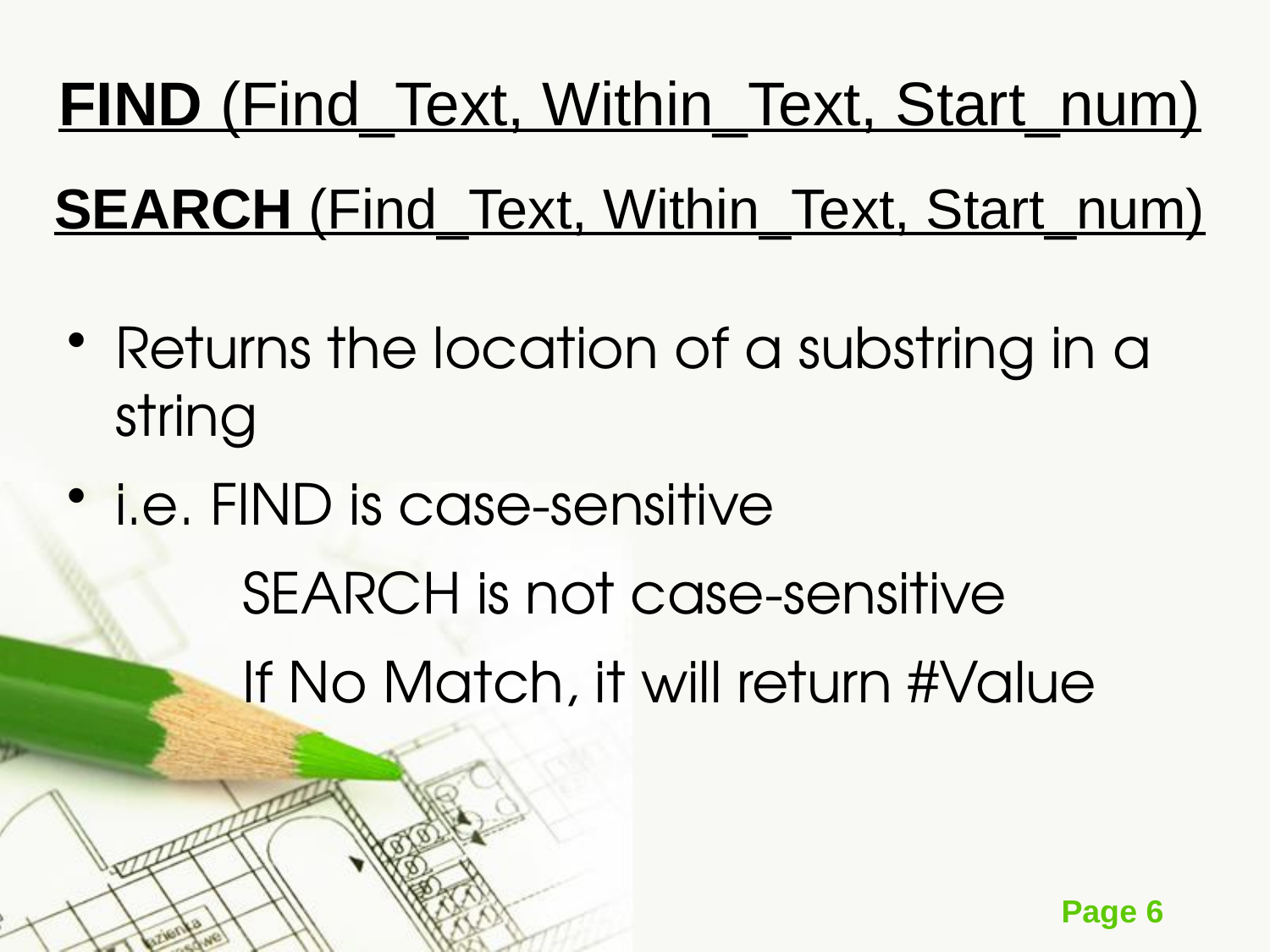

# FIND (Find_Text, Within_Text, Start_num)
SEARCH (Find_Text, Within_Text, Start_num)
Returns the location of a substring in a string
i.e. FIND is case-sensitive
		SEARCH is not case-sensitive
		If No Match, it will return #Value